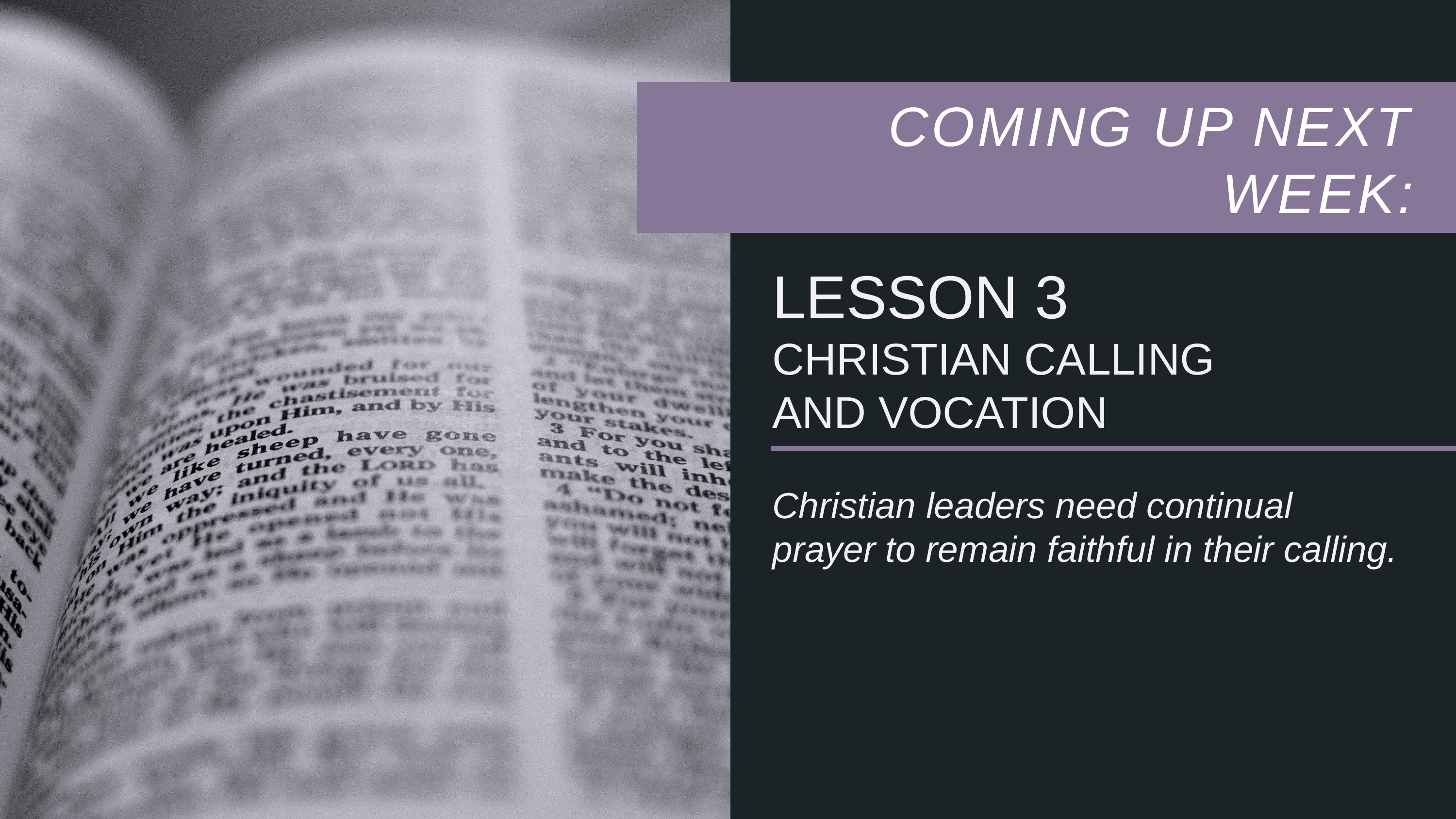

LESSON 3
CHRISTIAN CALLING
AND VOCATION
Christian leaders need continual prayer to remain faithful in their calling.